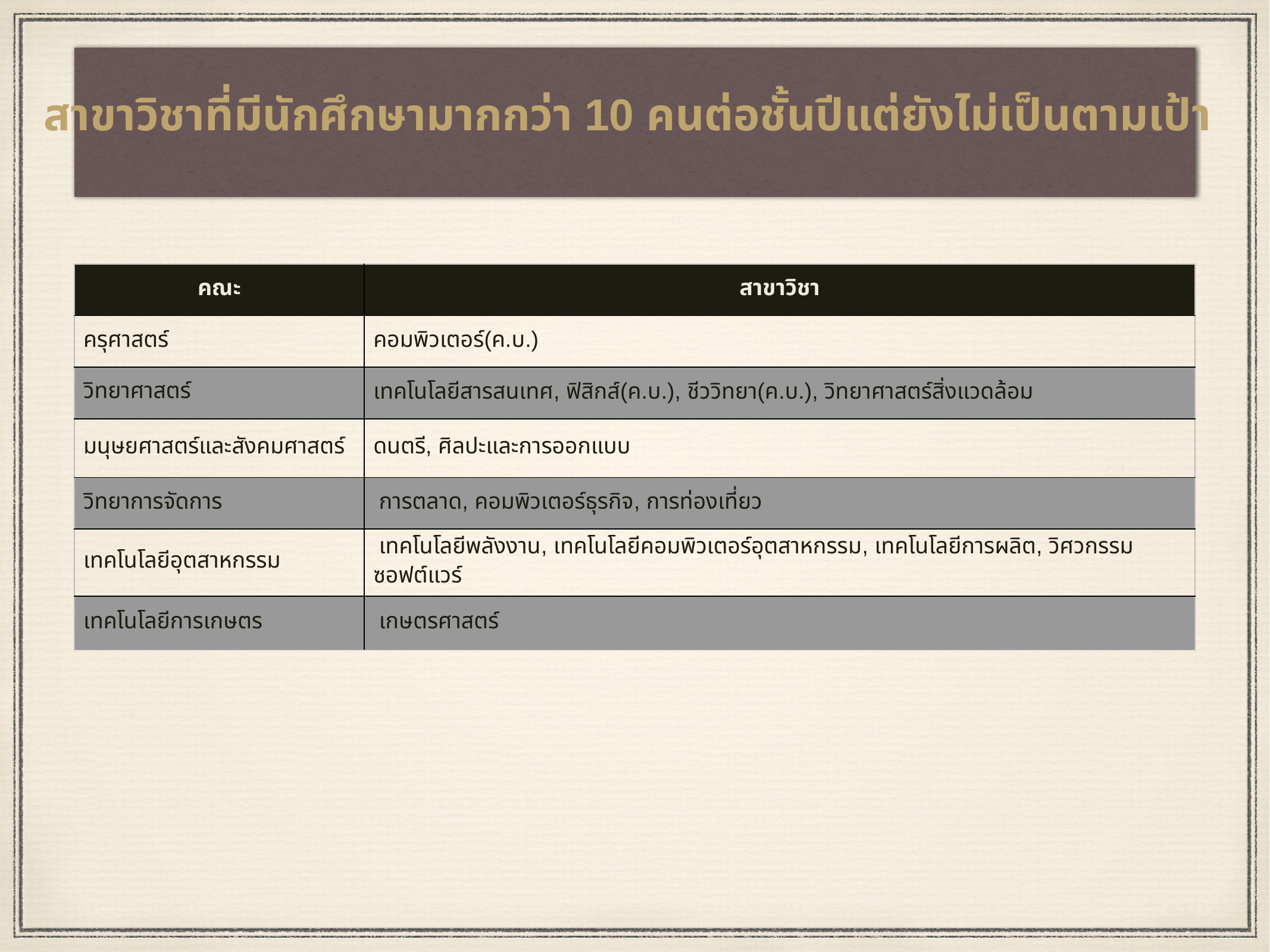

สาขาวิชาที่มีนักศึกษามากกว่า 10 คนต่อชั้นปีแต่ยังไม่เป็นตามเป้า
| คณะ | สาขาวิชา |
| --- | --- |
| ครุศาสตร์ | คอมพิวเตอร์(ค.บ.) |
| วิทยาศาสตร์ | เทคโนโลยีสารสนเทศ, ฟิสิกส์(ค.บ.), ชีววิทยา(ค.บ.), วิทยาศาสตร์สิ่งแวดล้อม |
| มนุษยศาสตร์และสังคมศาสตร์ | ดนตรี, ศิลปะและการออกแบบ |
| วิทยาการจัดการ | การตลาด, คอมพิวเตอร์ธุรกิจ, การท่องเที่ยว |
| เทคโนโลยีอุตสาหกรรม | เทคโนโลยีพลังงาน, เทคโนโลยีคอมพิวเตอร์อุตสาหกรรม, เทคโนโลยีการผลิต, วิศวกรรมซอฟต์แวร์ |
| เทคโนโลยีการเกษตร | เกษตรศาสตร์ |